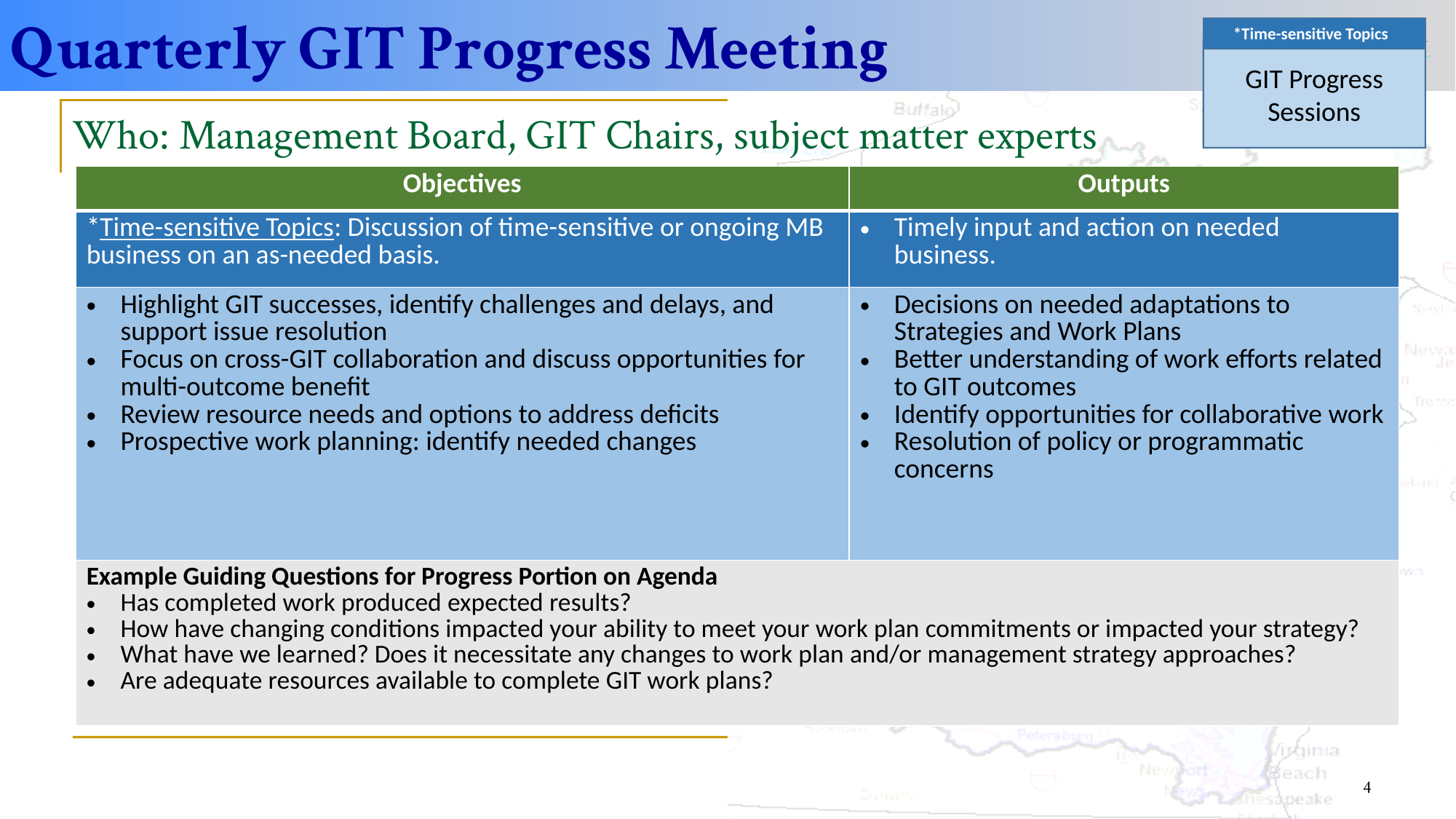

Quarterly GIT Progress Meeting
     *Time-sensitive Topics

GIT Progress Sessions
Who: Management Board, GIT Chairs, subject matter experts
| Objectives | Outputs |
| --- | --- |
| \*Time-sensitive Topics: Discussion of time-sensitive or ongoing MB business on an as-needed basis. | Timely input and action on needed business. |
| Highlight GIT successes, identify challenges and delays, and support issue resolution Focus on cross-GIT collaboration and discuss opportunities for multi-outcome benefit Review resource needs and options to address deficits Prospective work planning: identify needed changes | Decisions on needed adaptations to Strategies and Work Plans Better understanding of work efforts related to GIT outcomes Identify opportunities for collaborative work Resolution of policy or programmatic concerns |
| Example Guiding Questions for Progress Portion on Agenda Has completed work produced expected results? How have changing conditions impacted your ability to meet your work plan commitments or impacted your strategy? What have we learned? Does it necessitate any changes to work plan and/or management strategy approaches? Are adequate resources available to complete GIT work plans? |  |
4